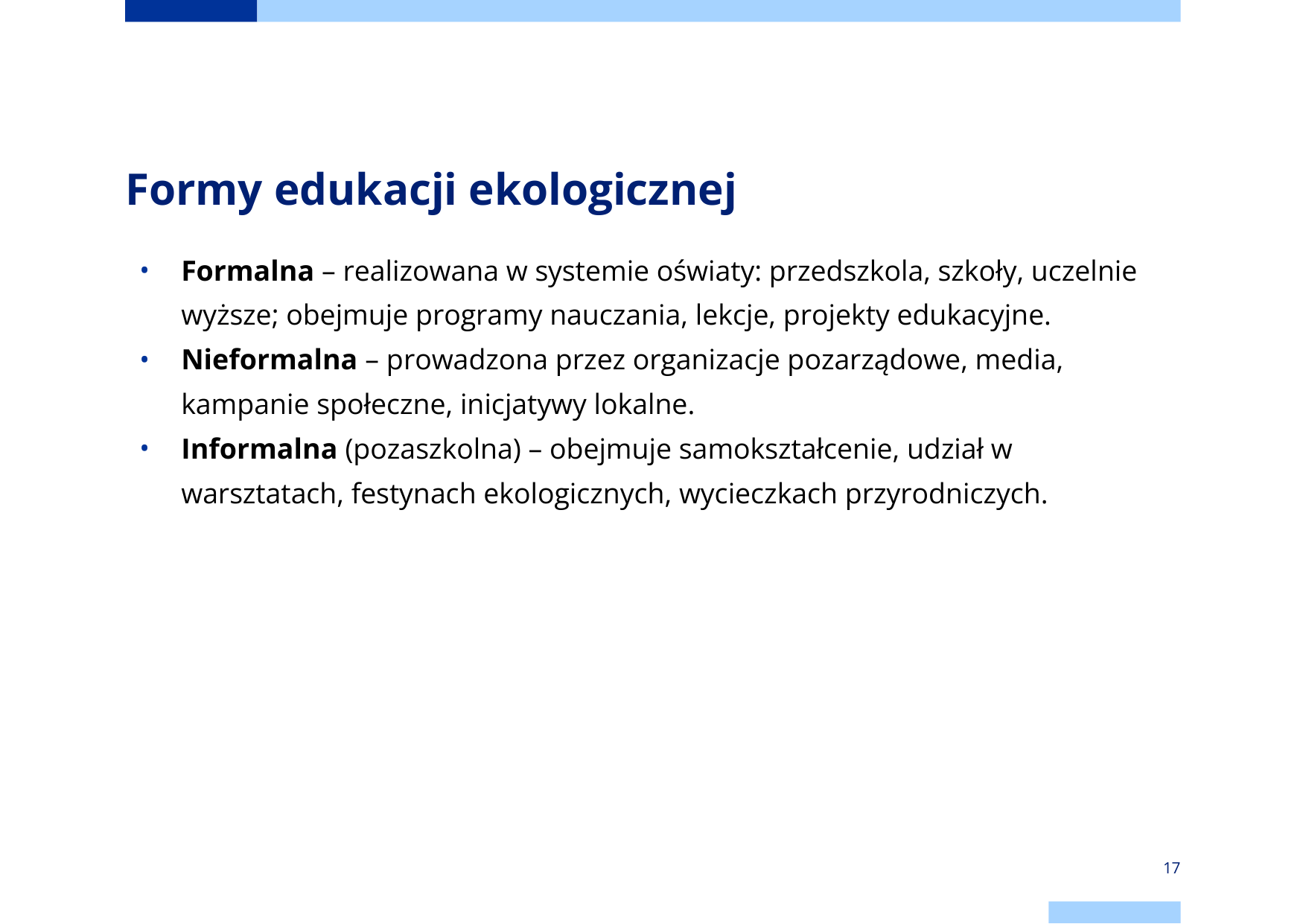

# Formy edukacji ekologicznej
Formalna – realizowana w systemie oświaty: przedszkola, szkoły, uczelnie wyższe; obejmuje programy nauczania, lekcje, projekty edukacyjne.
Nieformalna – prowadzona przez organizacje pozarządowe, media, kampanie społeczne, inicjatywy lokalne.
Informalna (pozaszkolna) – obejmuje samokształcenie, udział w warsztatach, festynach ekologicznych, wycieczkach przyrodniczych.

17